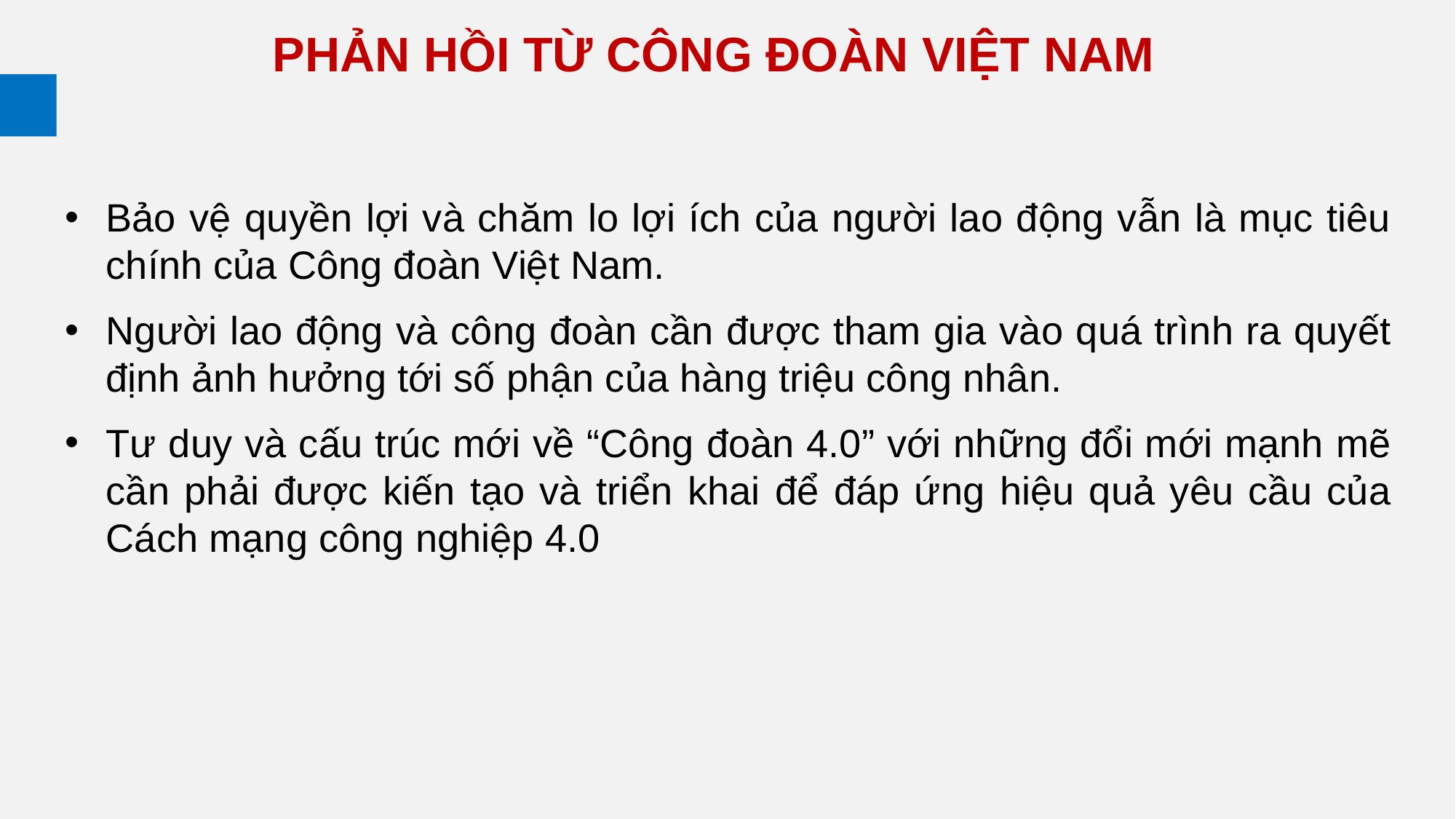

# PHẢN HỒI TỪ CÔNG ĐOÀN VIỆT NAM

Bảo vệ quyền lợi và chăm lo lợi ích của người lao động vẫn là mục tiêu chính của Công đoàn Việt Nam.
Người lao động và công đoàn cần được tham gia vào quá trình ra quyết định ảnh hưởng tới số phận của hàng triệu công nhân.
Tư duy và cấu trúc mới về “Công đoàn 4.0” với những đổi mới mạnh mẽ cần phải được kiến tạo và triển khai để đáp ứng hiệu quả yêu cầu của Cách mạng công nghiệp 4.0